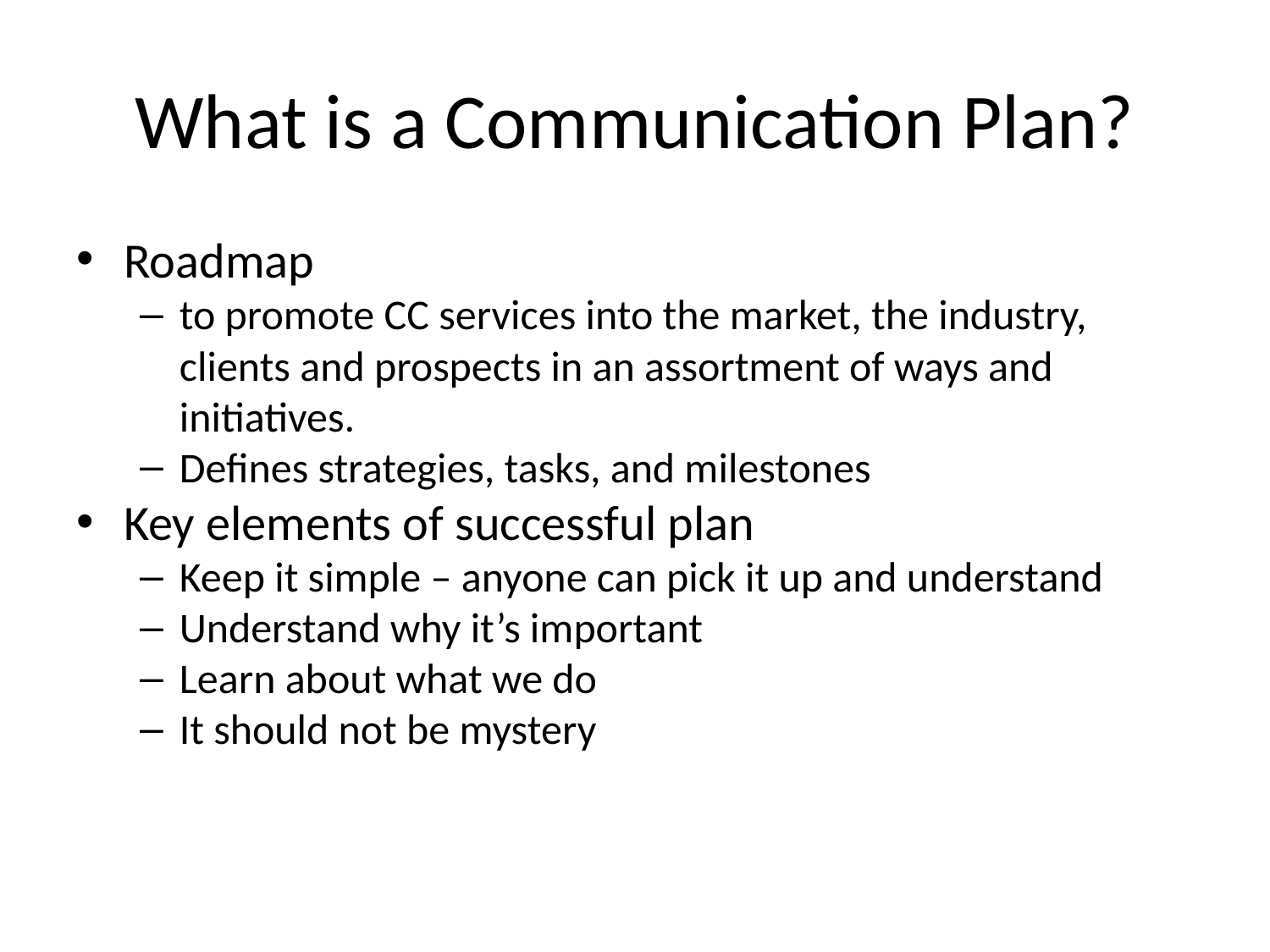

# What is a Communication Plan?
Roadmap
to promote CC services into the market, the industry, clients and prospects in an assortment of ways and initiatives.
Defines strategies, tasks, and milestones
Key elements of successful plan
Keep it simple – anyone can pick it up and understand
Understand why it’s important
Learn about what we do
It should not be mystery